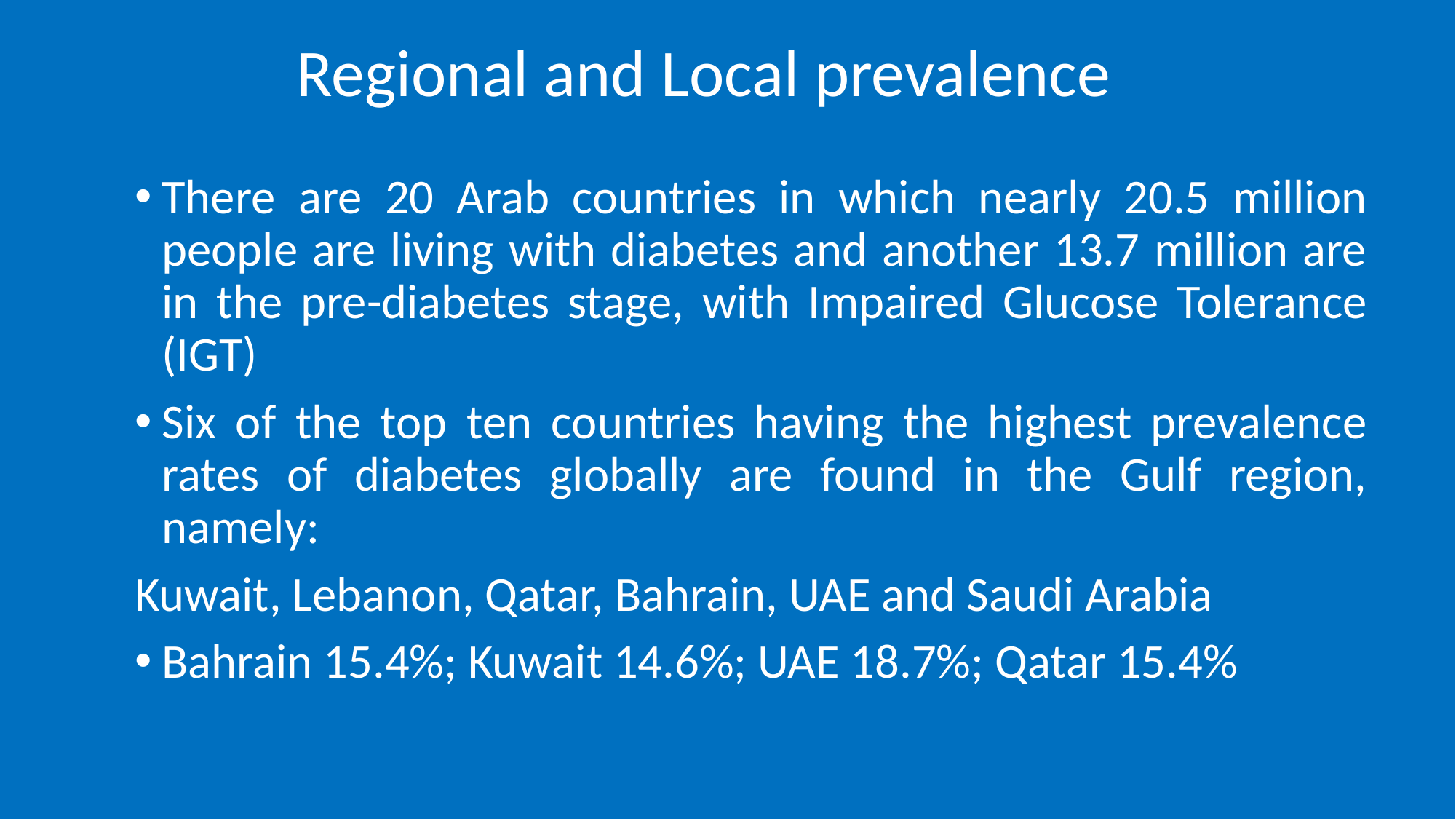

# Regional and Local prevalence
There are 20 Arab countries in which nearly 20.5 million people are living with diabetes and another 13.7 million are in the pre-diabetes stage, with Impaired Glucose Tolerance (IGT)
Six of the top ten countries having the highest prevalence rates of diabetes globally are found in the Gulf region, namely:
Kuwait, Lebanon, Qatar, Bahrain, UAE and Saudi Arabia
Bahrain 15.4%; Kuwait 14.6%; UAE 18.7%; Qatar 15.4%